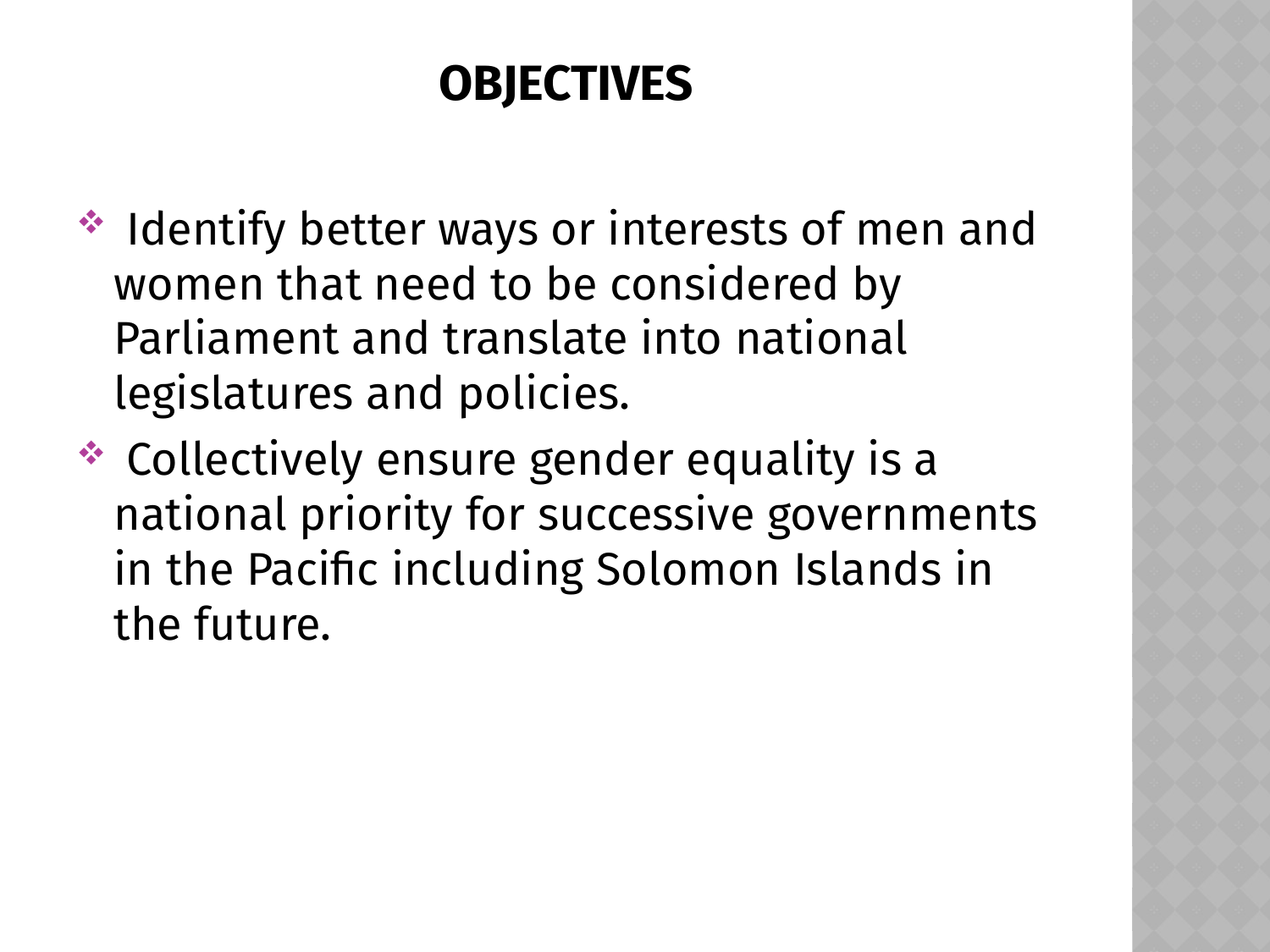

# Objectives

 Identify better ways or interests of men and women that need to be considered by Parliament and translate into national legislatures and policies.
 Collectively ensure gender equality is a national priority for successive governments in the Pacific including Solomon Islands in the future.